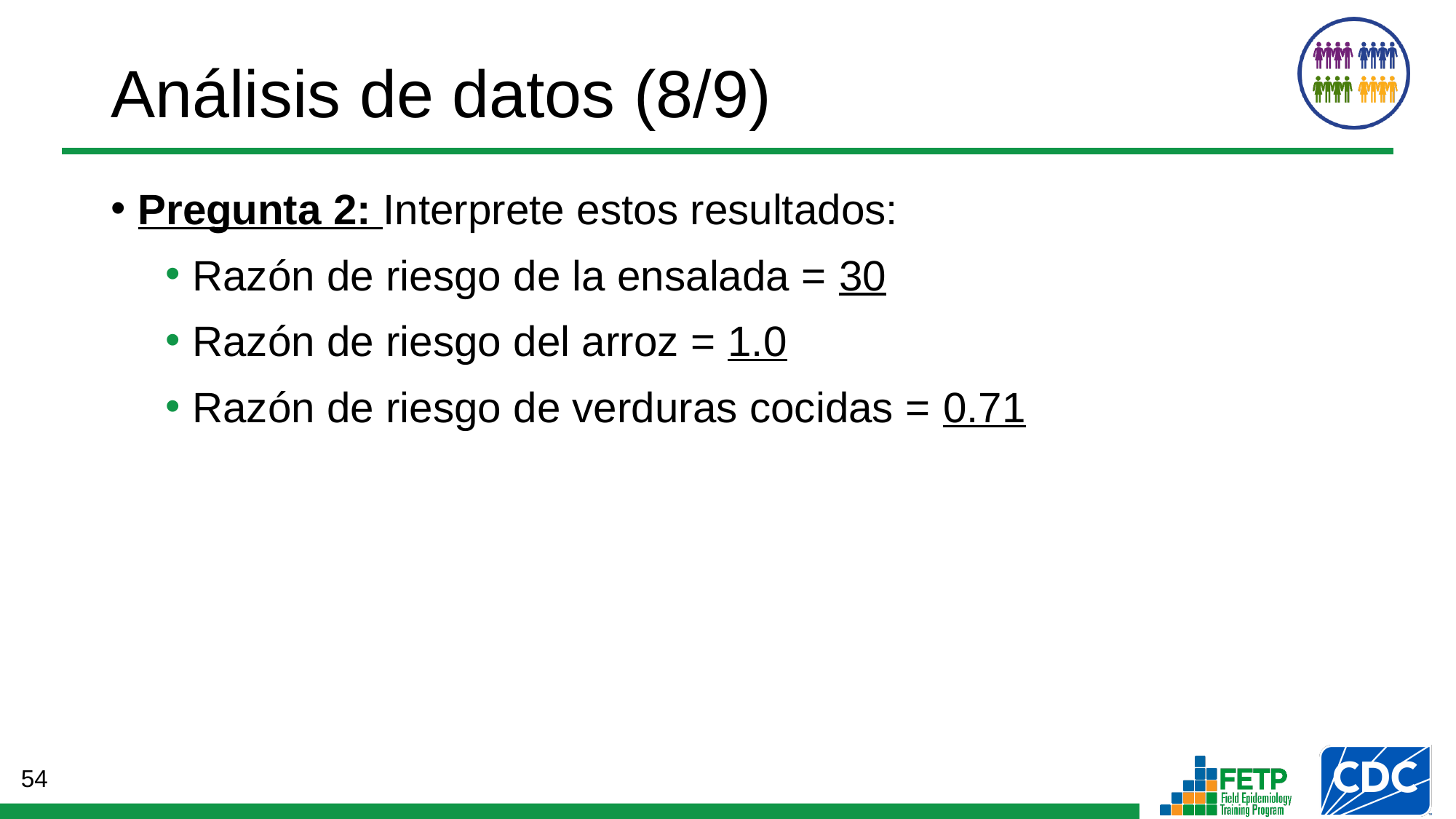

Análisis de datos (8/9)
Pregunta 2: Interprete estos resultados:
Razón de riesgo de la ensalada = 30
Razón de riesgo del arroz = 1.0
Razón de riesgo de verduras cocidas = 0.71